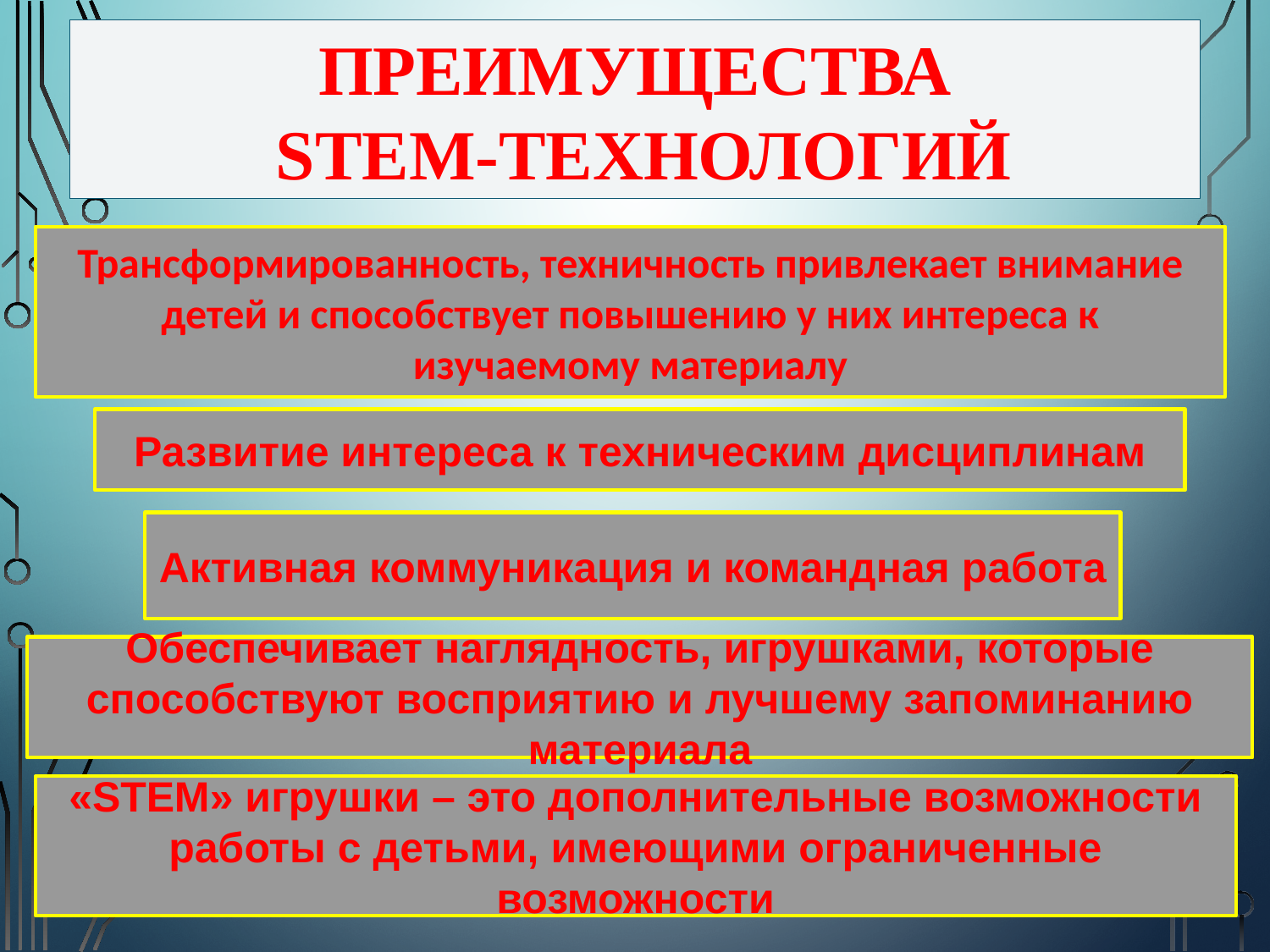

Преимущества
 STEM-технологий
Трансформированность, техничность привлекает внимание детей и способствует повышению у них интереса к изучаемому материалу
Развитие интереса к техническим дисциплинам
Активная коммуникация и командная работа
Обеспечивает наглядность, игрушками, которые способствуют восприятию и лучшему запоминанию материала
«SТЕМ» игрушки – это дополнительные возможности работы с детьми, имеющими ограниченные возможности